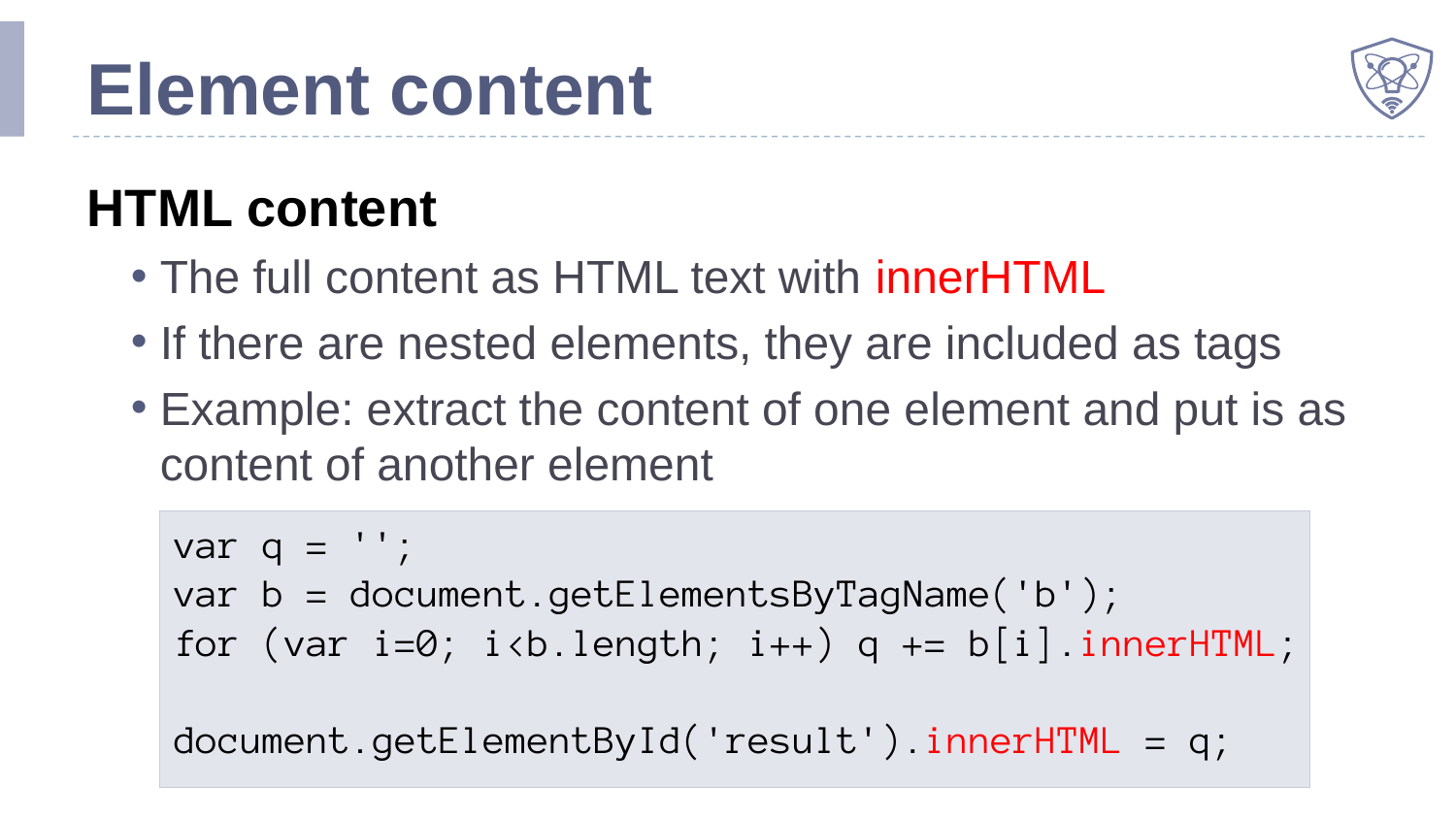

# Element content
HTML content
The full content as HTML text with innerHTML
If there are nested elements, they are included as tags
Example: extract the content of one element and put is as content of another element
var q = '';
var b = document.getElementsByTagName('b');
for (var i=0; i<b.length; i++) q += b[i].innerHTML;

document.getElementById('result').innerHTML = q;